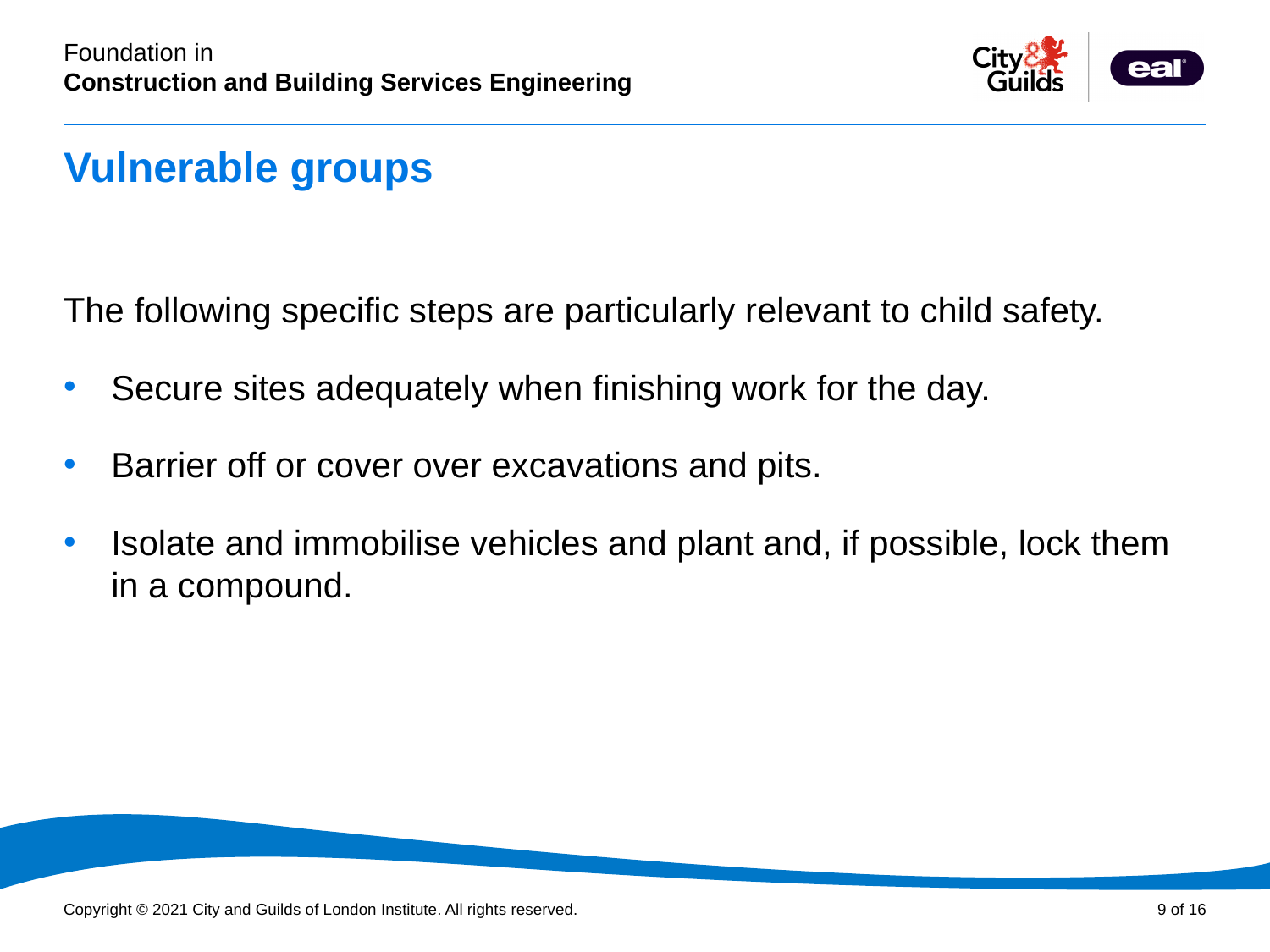

# Vulnerable groups

The following specific steps are particularly relevant to child safety.
Secure sites adequately when finishing work for the day.
Barrier off or cover over excavations and pits.
Isolate and immobilise vehicles and plant and, if possible, lock them in a compound.